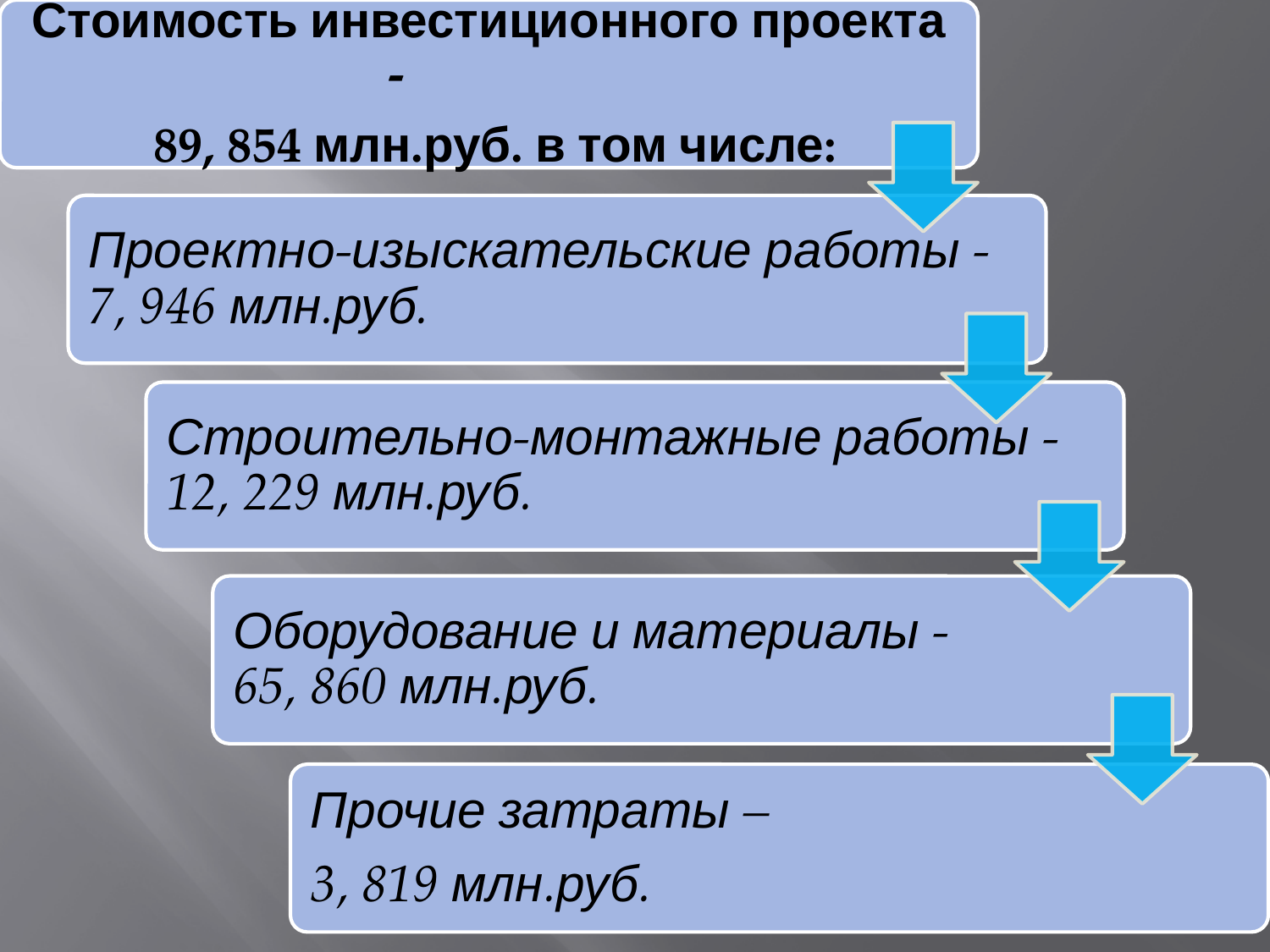

Стоимость инвестиционного проекта -
 89, 854 млн.руб. в том числе:
Проектно-изыскательские работы - 7, 946 млн.руб.
Строительно-монтажные работы -12, 229 млн.руб.
Оборудование и материалы -                65, 860 млн.руб.
Прочие затраты –
3, 819 млн.руб.